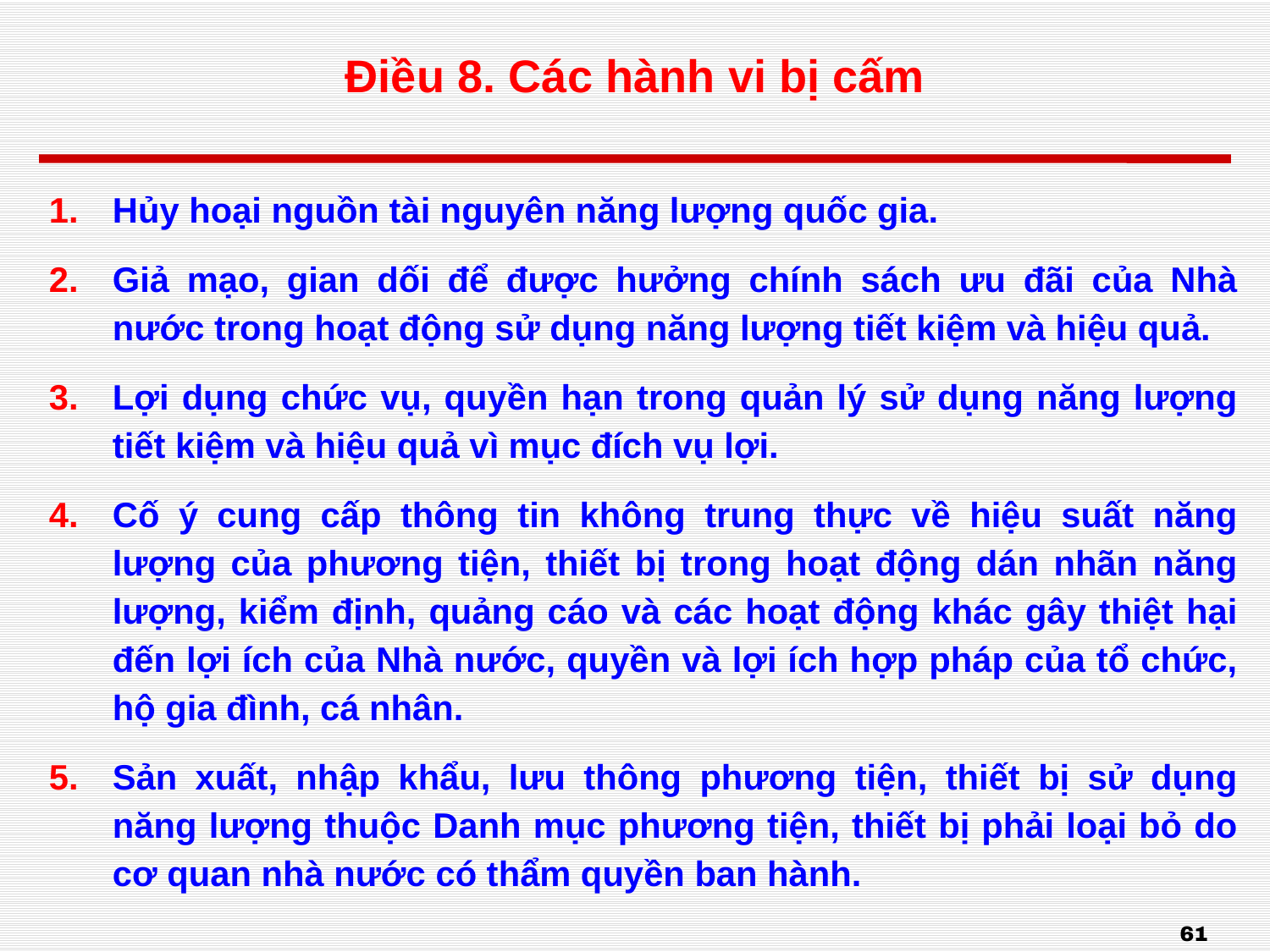

# Điều 8. Các hành vi bị cấm
Hủy hoại nguồn tài nguyên năng lượng quốc gia.
Giả mạo, gian dối để được hưởng chính sách ưu đãi của Nhà nước trong hoạt động sử dụng năng lượng tiết kiệm và hiệu quả.
Lợi dụng chức vụ, quyền hạn trong quản lý sử dụng năng lượng tiết kiệm và hiệu quả vì mục đích vụ lợi.
Cố ý cung cấp thông tin không trung thực về hiệu suất năng lượng của phương tiện, thiết bị trong hoạt động dán nhãn năng lượng, kiểm định, quảng cáo và các hoạt động khác gây thiệt hại đến lợi ích của Nhà nước, quyền và lợi ích hợp pháp của tổ chức, hộ gia đình, cá nhân.
Sản xuất, nhập khẩu, lưu thông phương tiện, thiết bị sử dụng năng lượng thuộc Danh mục phương tiện, thiết bị phải loại bỏ do cơ quan nhà nước có thẩm quyền ban hành.